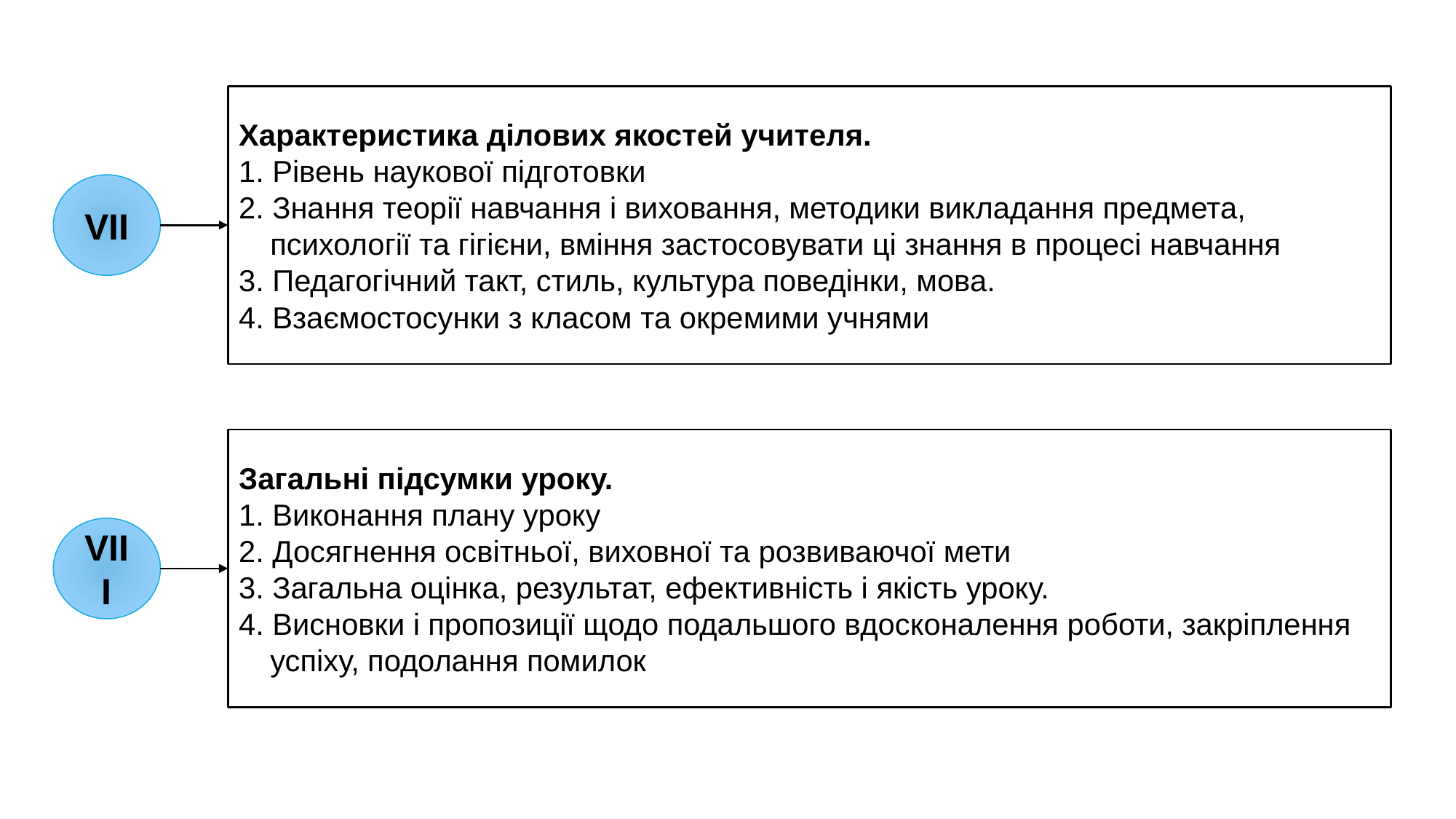

Характеристика ділових якостей учителя.
1. Рівень наукової підготовки
2. Знання теорії навчання і виховання, методики викладання предмета, психології та гігієни, вміння застосовувати ці знання в процесі навчання
3. Педагогічний такт, стиль, культура поведінки, мова.
4. Взаємостосунки з класом та окремими учнями
VІІ
Загальні підсумки уроку.
1. Виконання плану уроку
2. Досягнення освітньої, виховної та розвиваючої мети
3. Загальна оцінка, результат, ефективність і якість уроку.
4. Висновки і пропозиції щодо подальшого вдосконалення роботи, закріплення успіху, подолання помилок
VІІІ